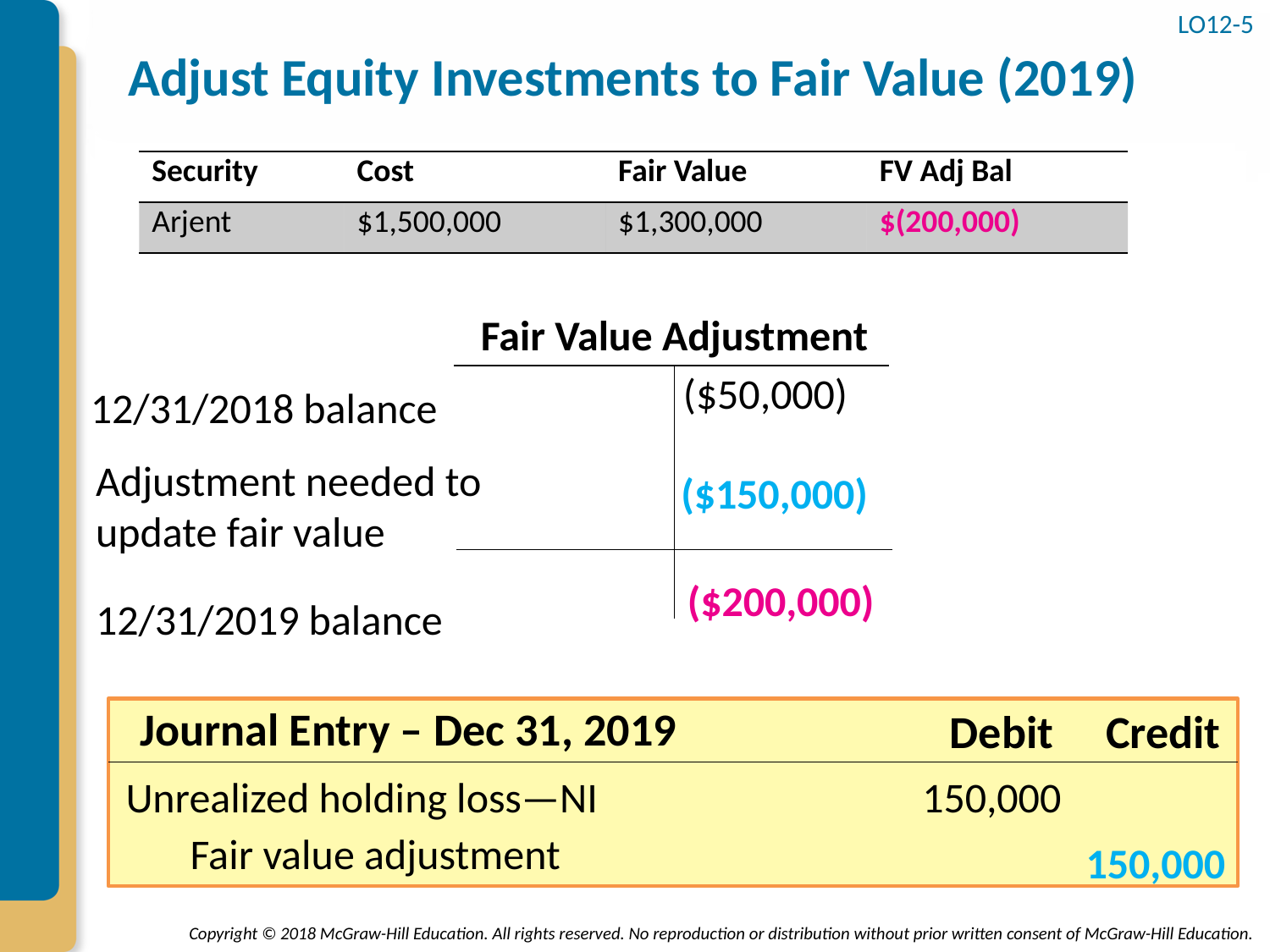

LO12-5
# Adjust Equity Investments to Fair Value (2019)
| Security | Cost | Fair Value | FV Adj Bal |
| --- | --- | --- | --- |
| Arjent | $1,500,000 | $1,300,000 | $(200,000) |
Fair Value Adjustment
($50,000)
12/31/2018 balance
Adjustment needed to update fair value
($150,000)
($200,000)
12/31/2019 balance
Journal Entry – Dec 31, 2019
Debit
Credit

150,000
Unrealized holding loss—NI
Fair value adjustment
150,000